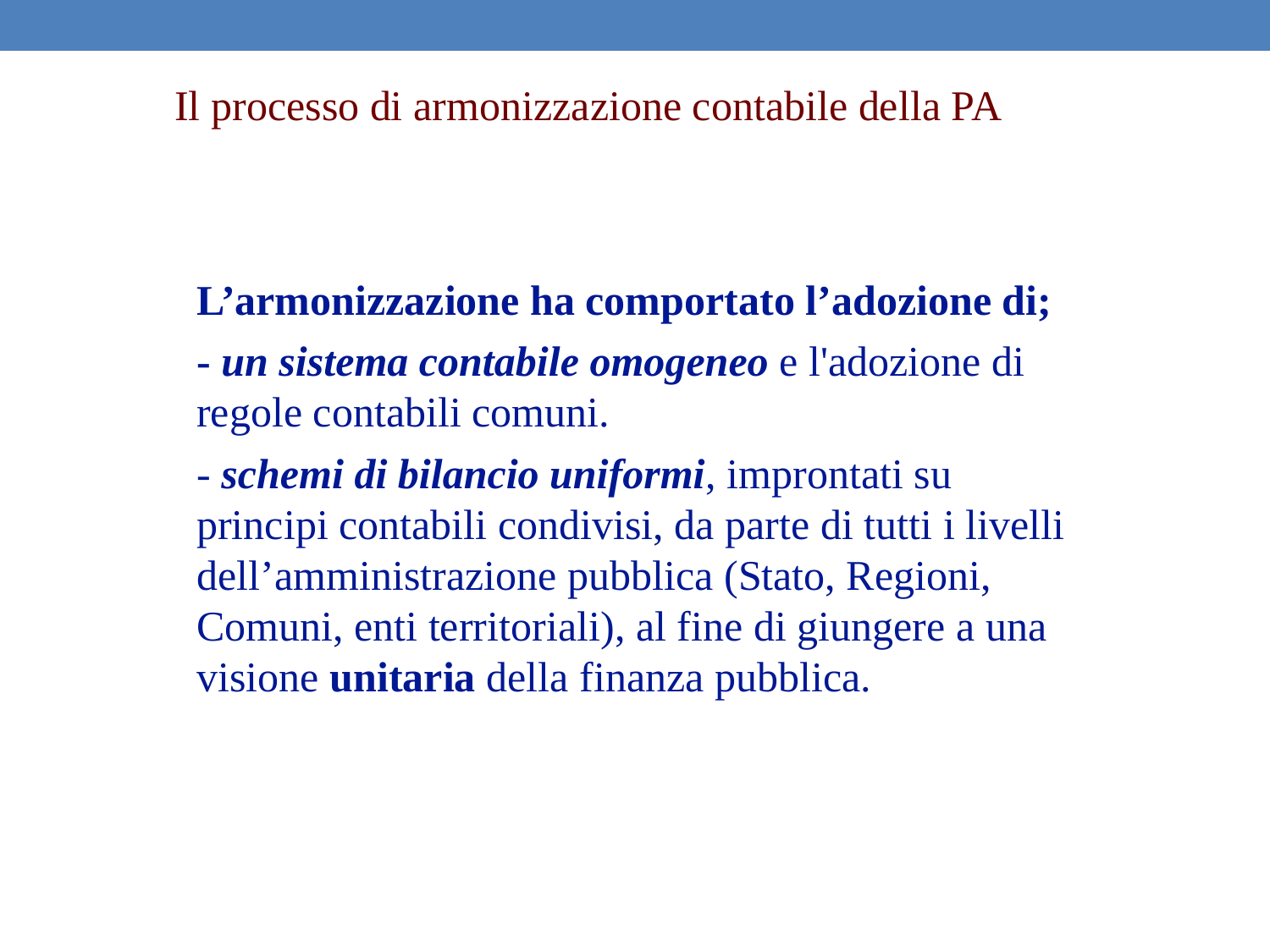

Il processo di armonizzazione contabile della PA
L’armonizzazione ha comportato l’adozione di;
- un sistema contabile omogeneo e l'adozione di regole contabili comuni.
- schemi di bilancio uniformi, improntati su principi contabili condivisi, da parte di tutti i livelli dell’amministrazione pubblica (Stato, Regioni, Comuni, enti territoriali), al fine di giungere a una visione unitaria della finanza pubblica.